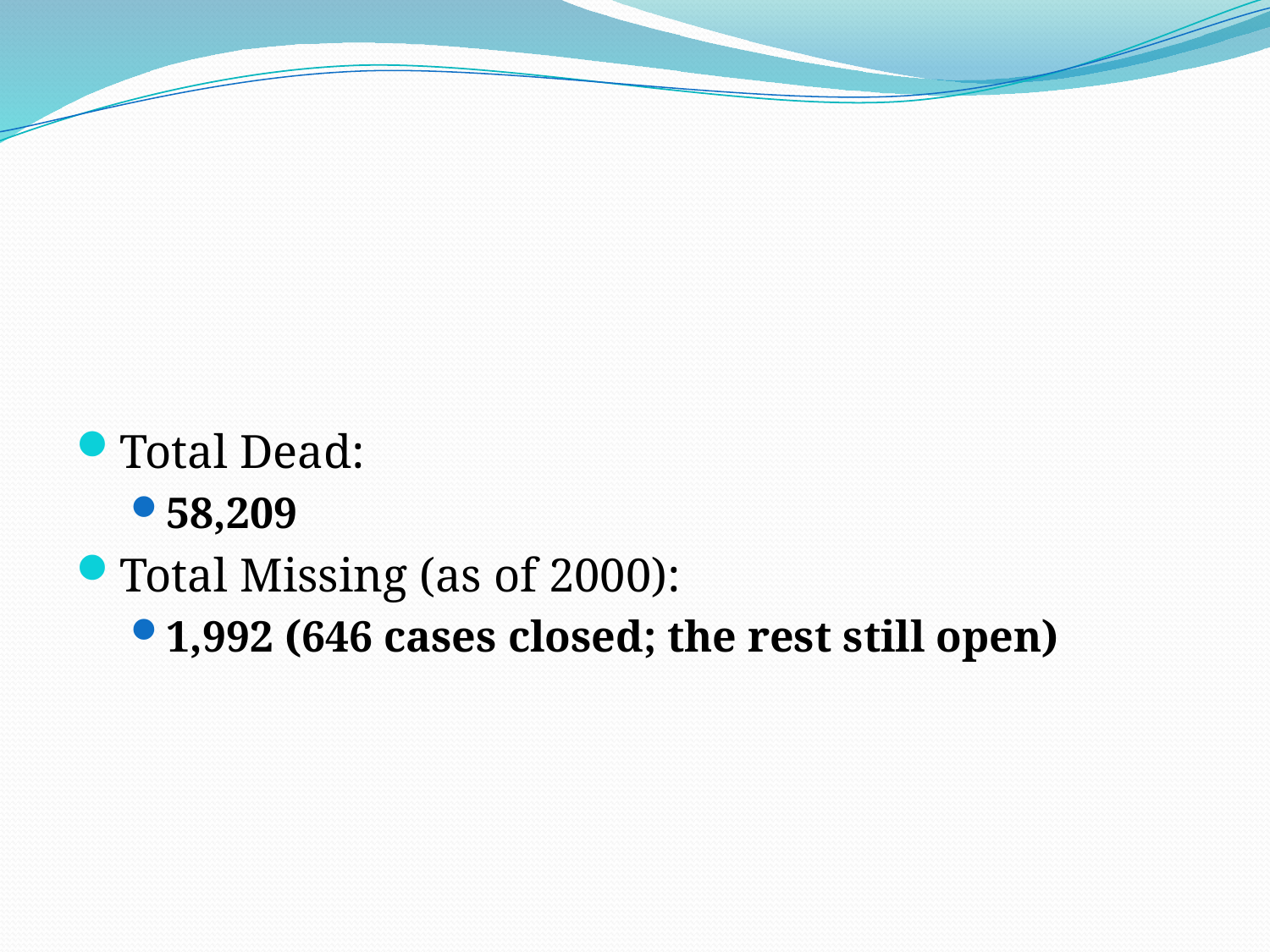

#
Total Dead:
58,209
Total Missing (as of 2000):
1,992 (646 cases closed; the rest still open)